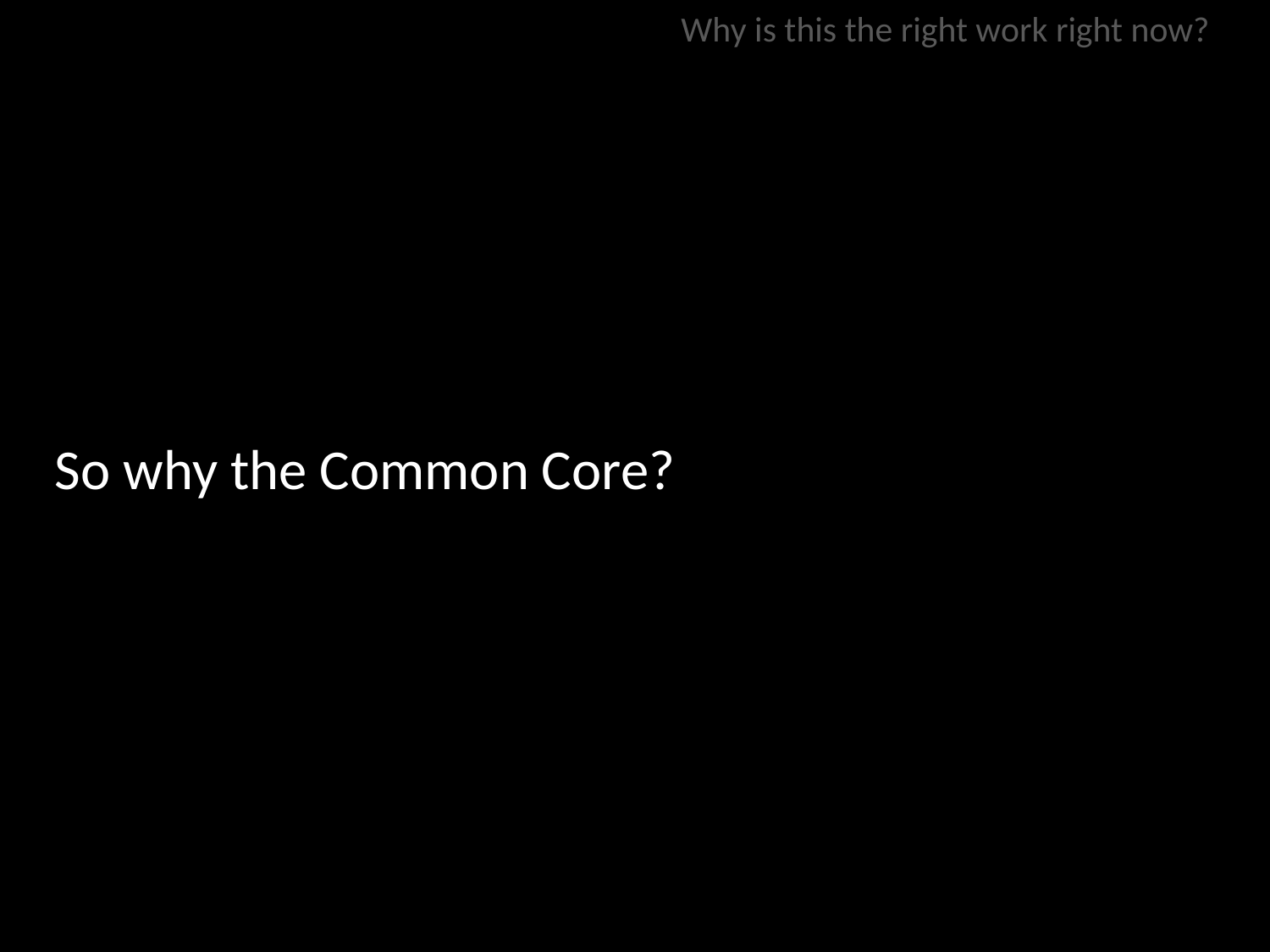

Why is this the right work right now?
So why the Common Core?